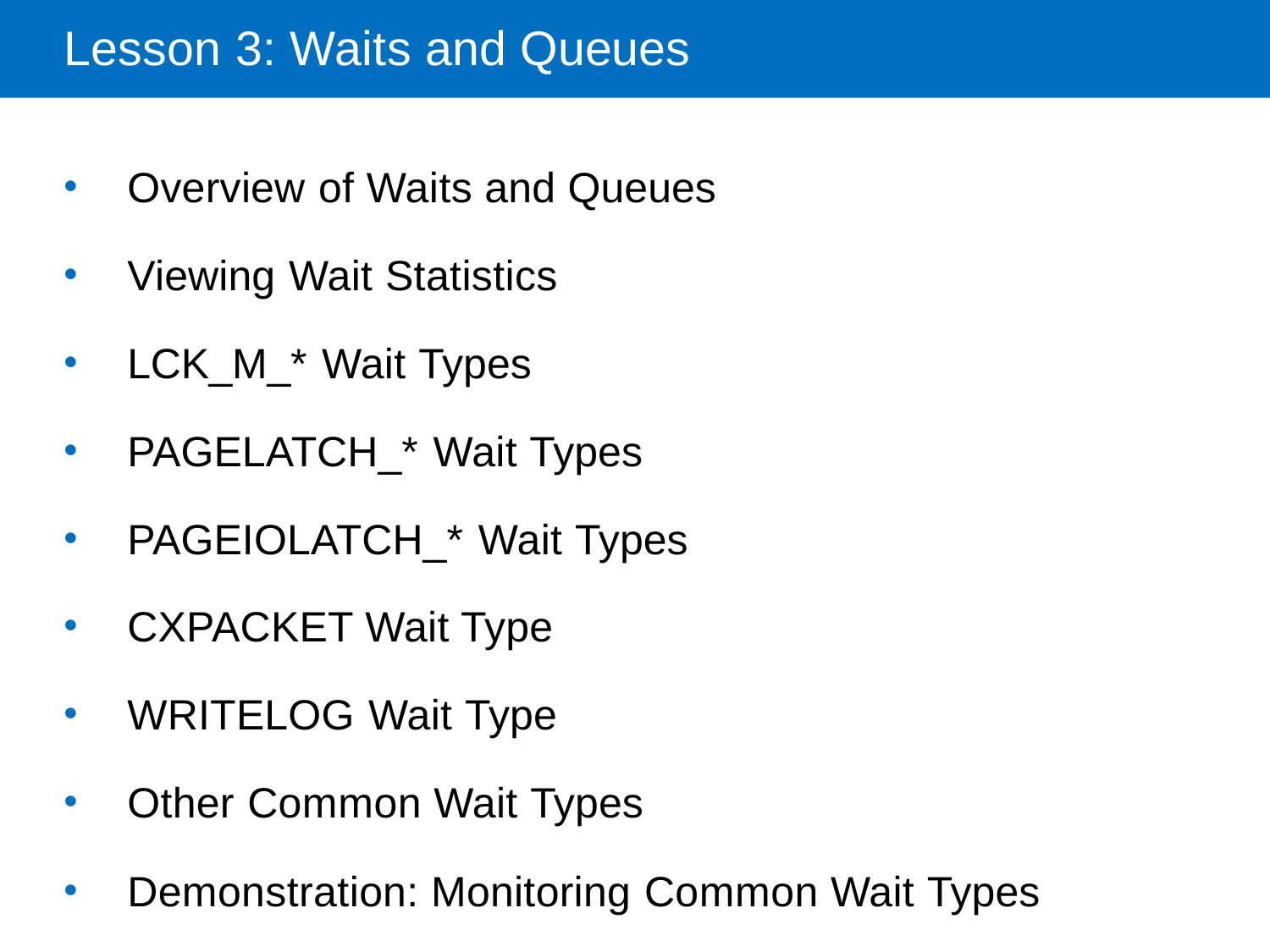

Lesson 3: Waits and Queues

Overview of Waits and Queues
Viewing Wait Statistics
LCK_M_* Wait Types
PAGELATCH_* Wait Types
PAGEIOLATCH_* Wait Types
CXPACKET Wait Type
WRITELOG Wait Type
Other Common Wait Types
Demonstration: Monitoring Common Wait Types